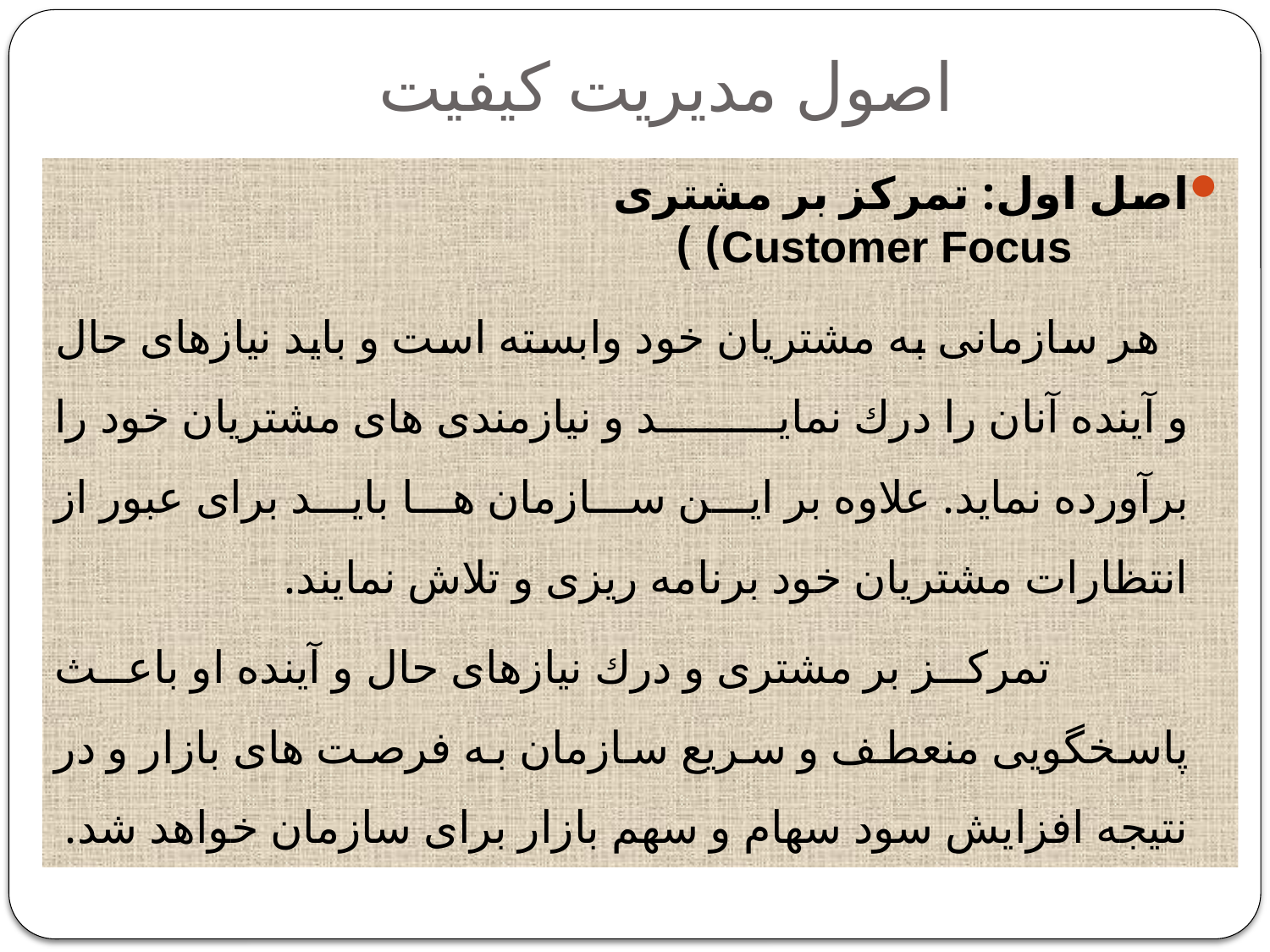

# اصول مدیریت کیفیت
اصل اول: تمركز بر مشتری                                                           Customer Focus) )
     هر سازمانی به مشتریان خود وابسته است و باید نیازهای حال و آینده آنان را درك نماید و نیازمندی های مشتریان خود را برآورده نماید. علاوه بر این سازمان ها باید برای عبور از انتظارات مشتریان خود برنامه ریزی و تلاش نمایند.
     تمركز بر مشتری و درك نیازهای حال و آینده او باعث پاسخگویی منعطف و سریع سازمان به فرصت های بازار و در نتیجه افزایش سود سهام و سهم بازار برای سازمان خواهد شد.